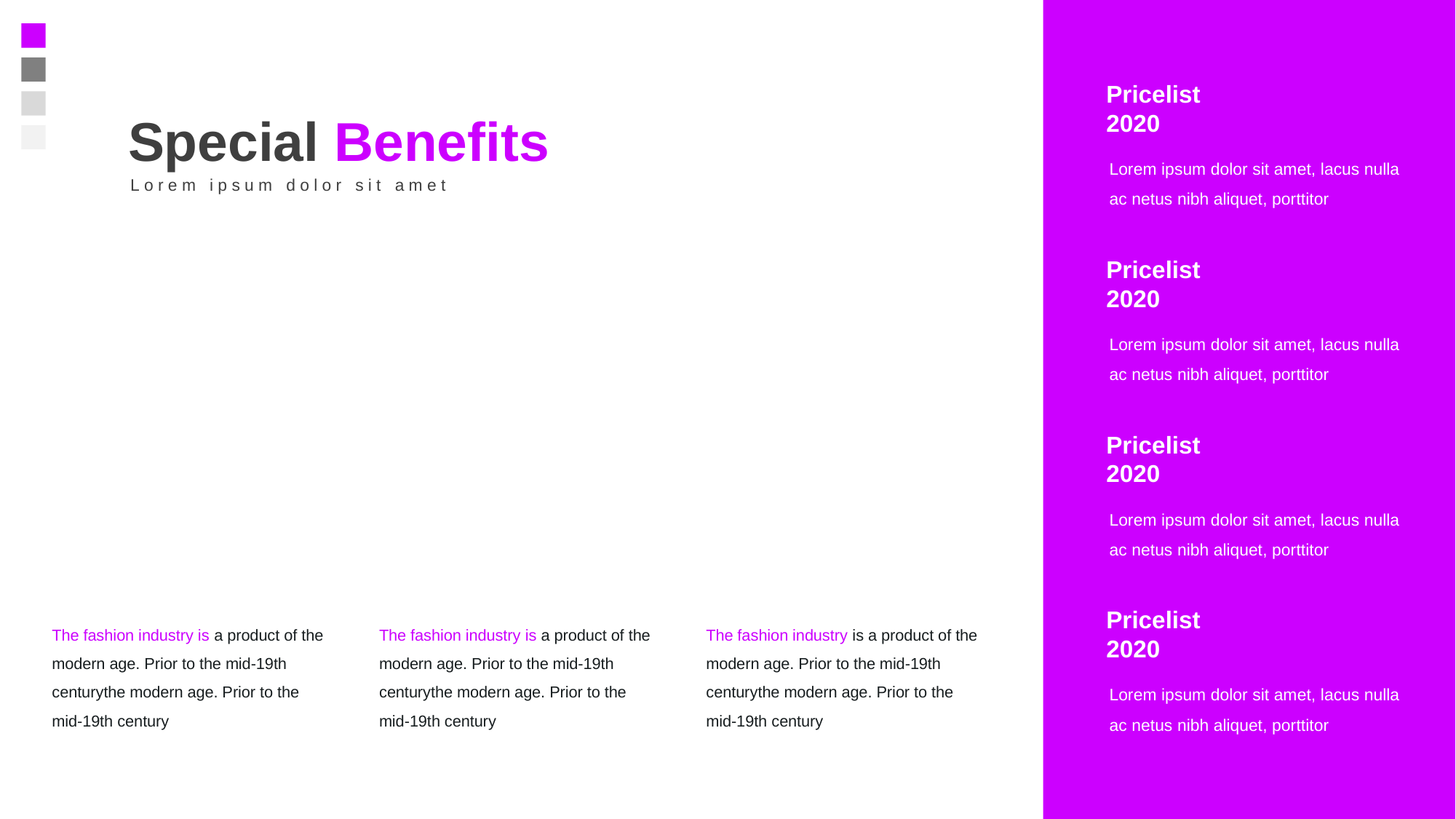

Pricelist 2020
Special Benefits
Lorem ipsum dolor sit amet, lacus nulla ac netus nibh aliquet, porttitor
Lorem ipsum dolor sit amet
Pricelist 2020

Lorem ipsum dolor sit amet, lacus nulla ac netus nibh aliquet, porttitor
Pricelist 2020
50%
Add title
90%
Add title
60%
Add title
Lorem ipsum dolor sit amet, lacus nulla ac netus nibh aliquet, porttitor
Pricelist 2020
The fashion industry is a product of the modern age. Prior to the mid-19th centurythe modern age. Prior to the mid-19th century
The fashion industry is a product of the modern age. Prior to the mid-19th centurythe modern age. Prior to the mid-19th century
The fashion industry is a product of the modern age. Prior to the mid-19th centurythe modern age. Prior to the mid-19th century
Lorem ipsum dolor sit amet, lacus nulla ac netus nibh aliquet, porttitor